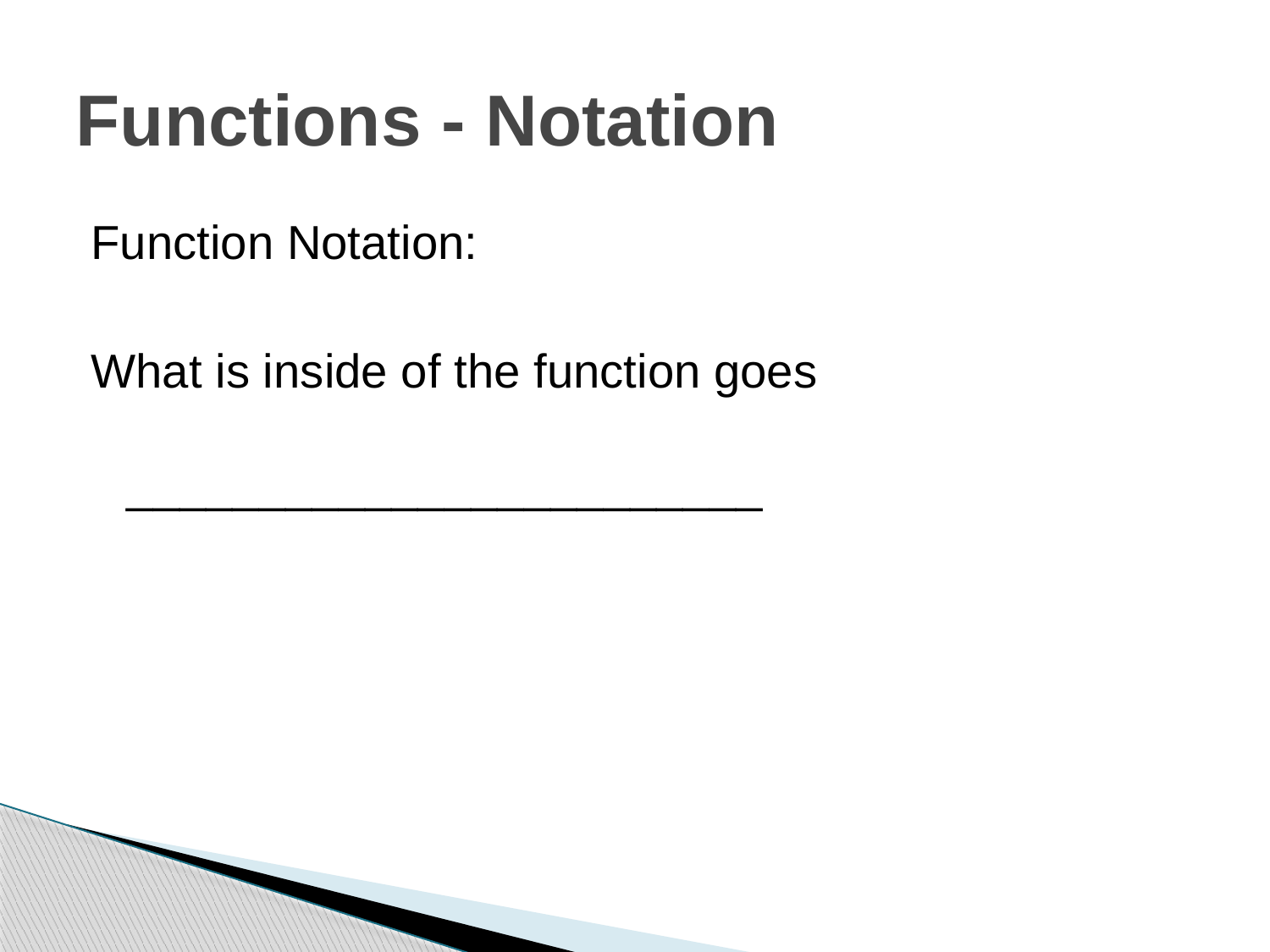

# Functions - Notation
Function Notation:

What is inside of the function goes
________________________